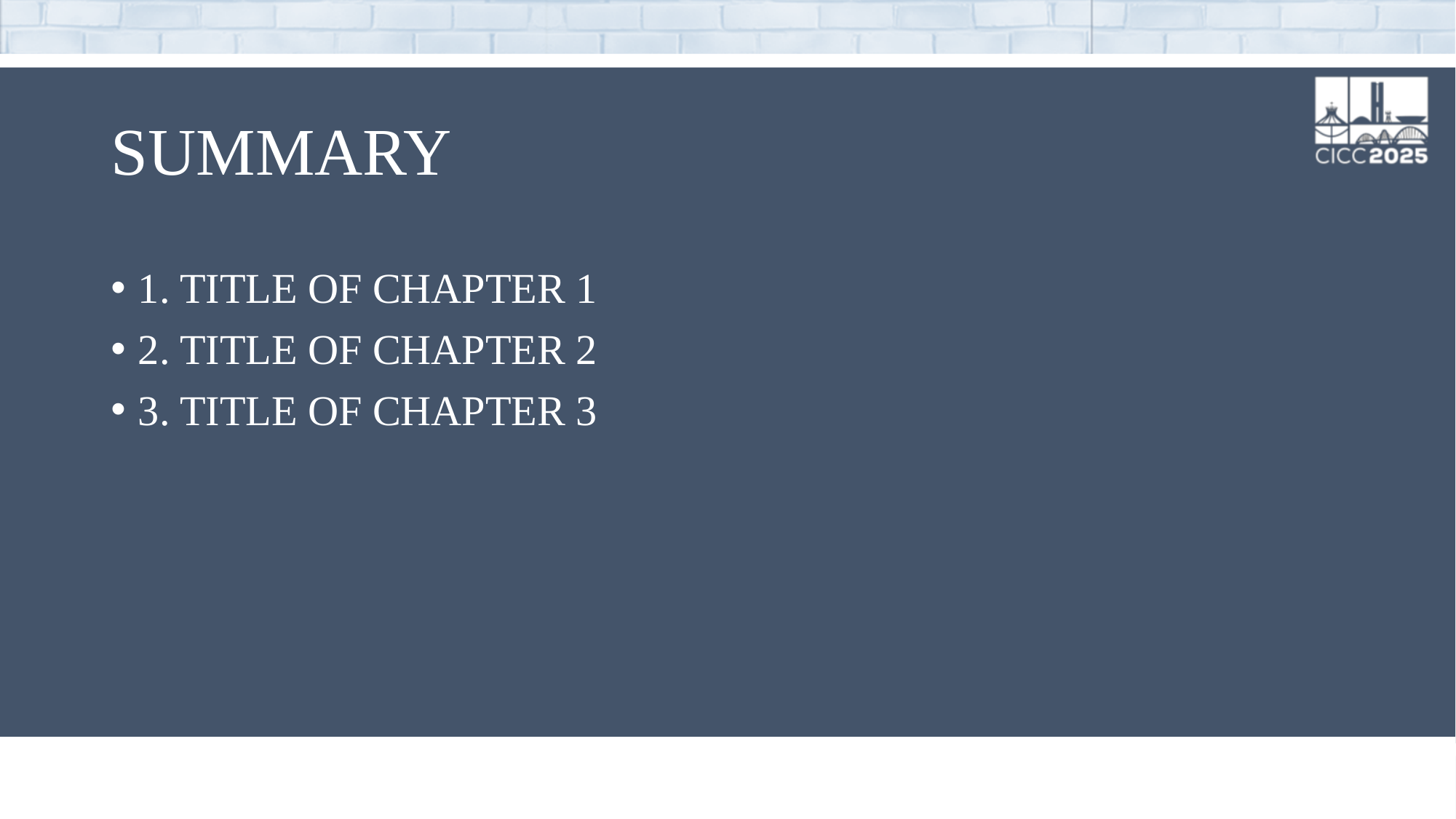

# SUMMARY
1. TITLE OF CHAPTER 1
2. TITLE OF CHAPTER 2
3. TITLE OF CHAPTER 3